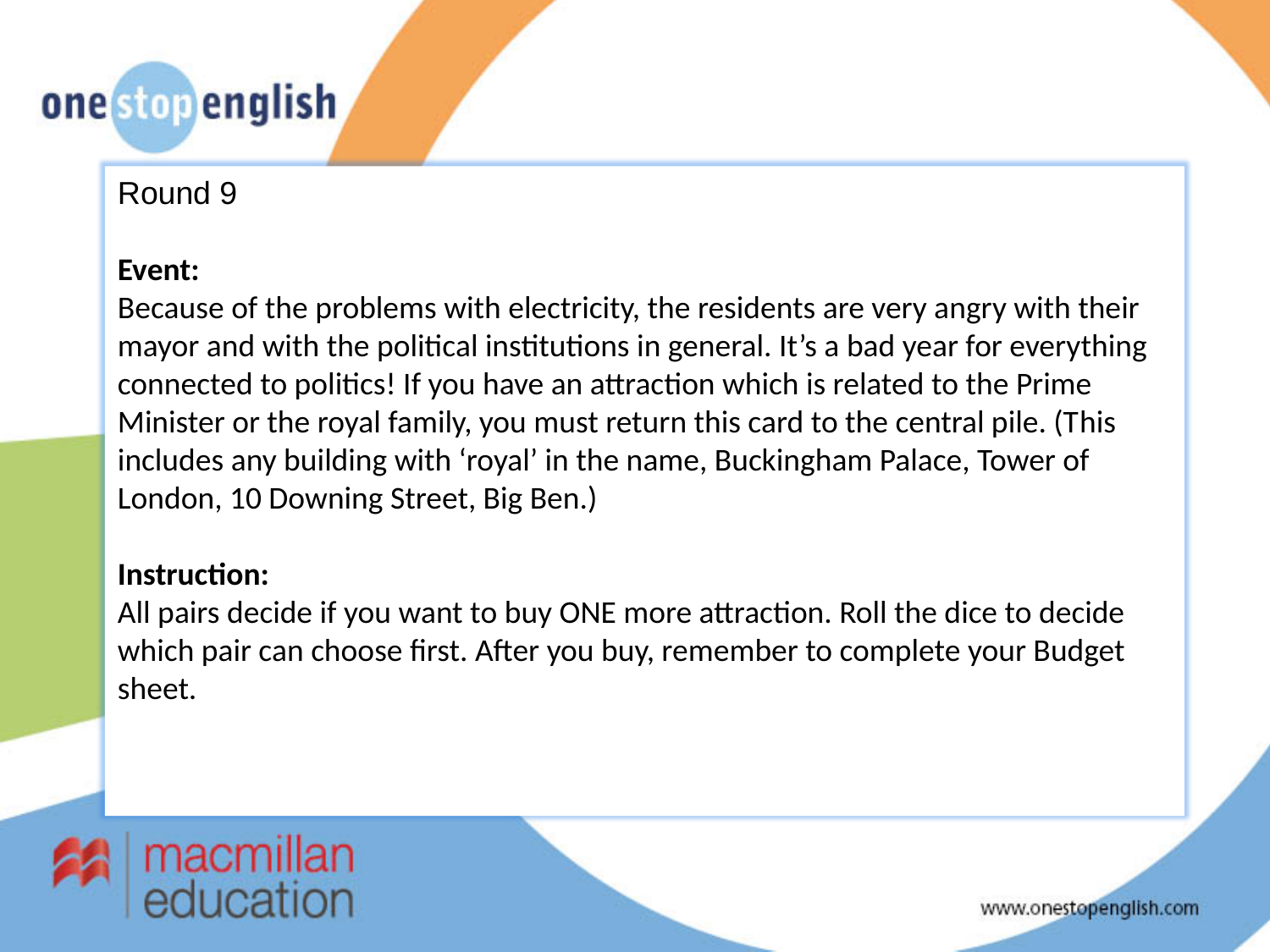

Round 9

Event:
Because of the problems with electricity, the residents are very angry with their mayor and with the political institutions in general. It’s a bad year for everything connected to politics! If you have an attraction which is related to the Prime Minister or the royal family, you must return this card to the central pile. (This includes any building with ‘royal’ in the name, Buckingham Palace, Tower of London, 10 Downing Street, Big Ben.)

Instruction:
All pairs decide if you want to buy ONE more attraction. Roll the dice to decide which pair can choose first. After you buy, remember to complete your Budget sheet.